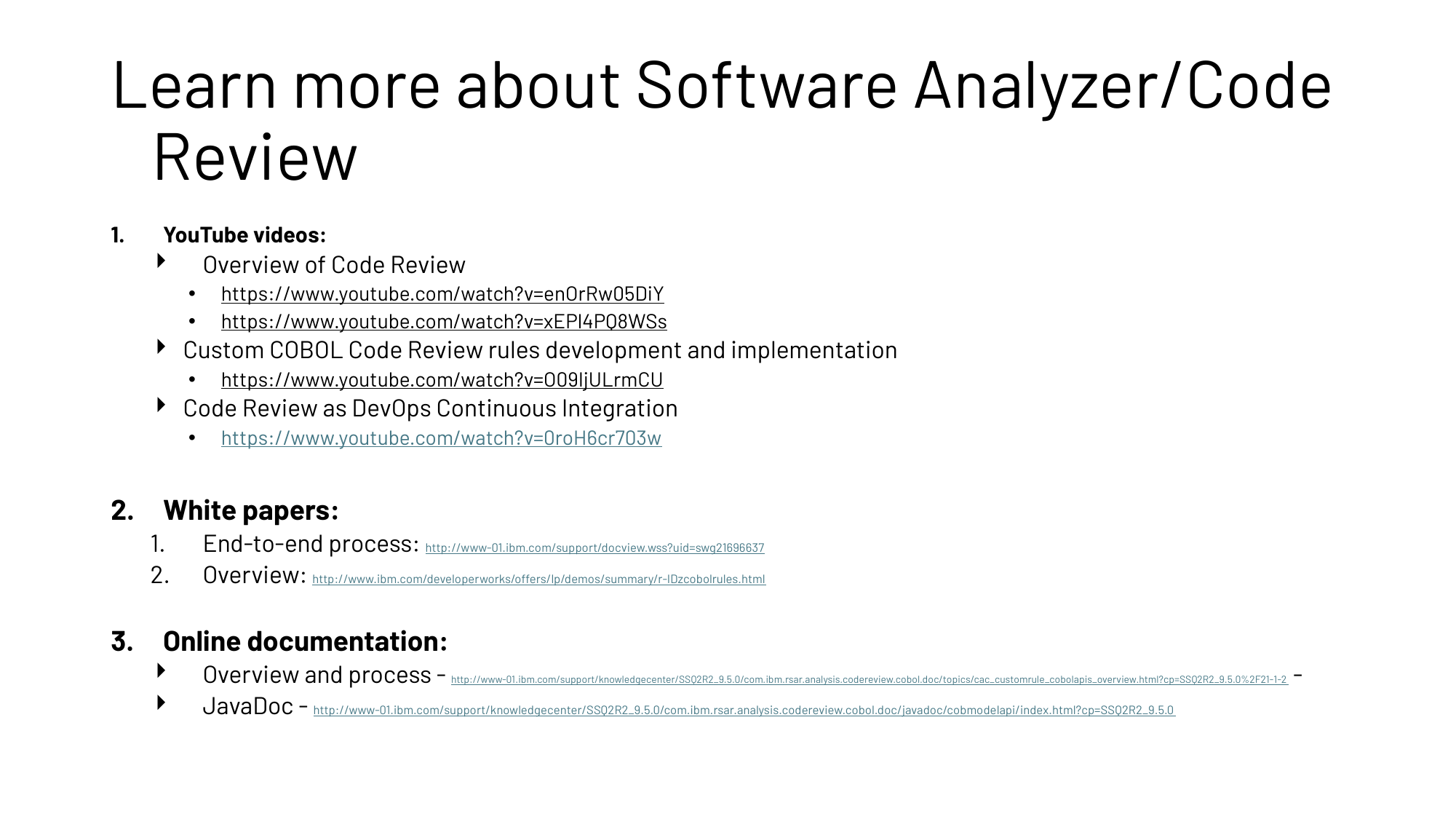

# Learn more about Software Analyzer/Code Review
YouTube videos:
Overview of Code Review
https://www.youtube.com/watch?v=enOrRw05DiY
https://www.youtube.com/watch?v=xEPl4PQ8WSs
Custom COBOL Code Review rules development and implementation
https://www.youtube.com/watch?v=O09IjULrmCU
Code Review as DevOps Continuous Integration
https://www.youtube.com/watch?v=0roH6cr703w

White papers:
End-to-end process: http://www-01.ibm.com/support/docview.wss?uid=swg21696637
Overview: http://www.ibm.com/developerworks/offers/lp/demos/summary/r-IDzcobolrules.html

Online documentation:
Overview and process - http://www-01.ibm.com/support/knowledgecenter/SSQ2R2_9.5.0/com.ibm.rsar.analysis.codereview.cobol.doc/topics/cac_customrule_cobolapis_overview.html?cp=SSQ2R2_9.5.0%2F21-1-2  -
JavaDoc - http://www-01.ibm.com/support/knowledgecenter/SSQ2R2_9.5.0/com.ibm.rsar.analysis.codereview.cobol.doc/javadoc/cobmodelapi/index.html?cp=SSQ2R2_9.5.0